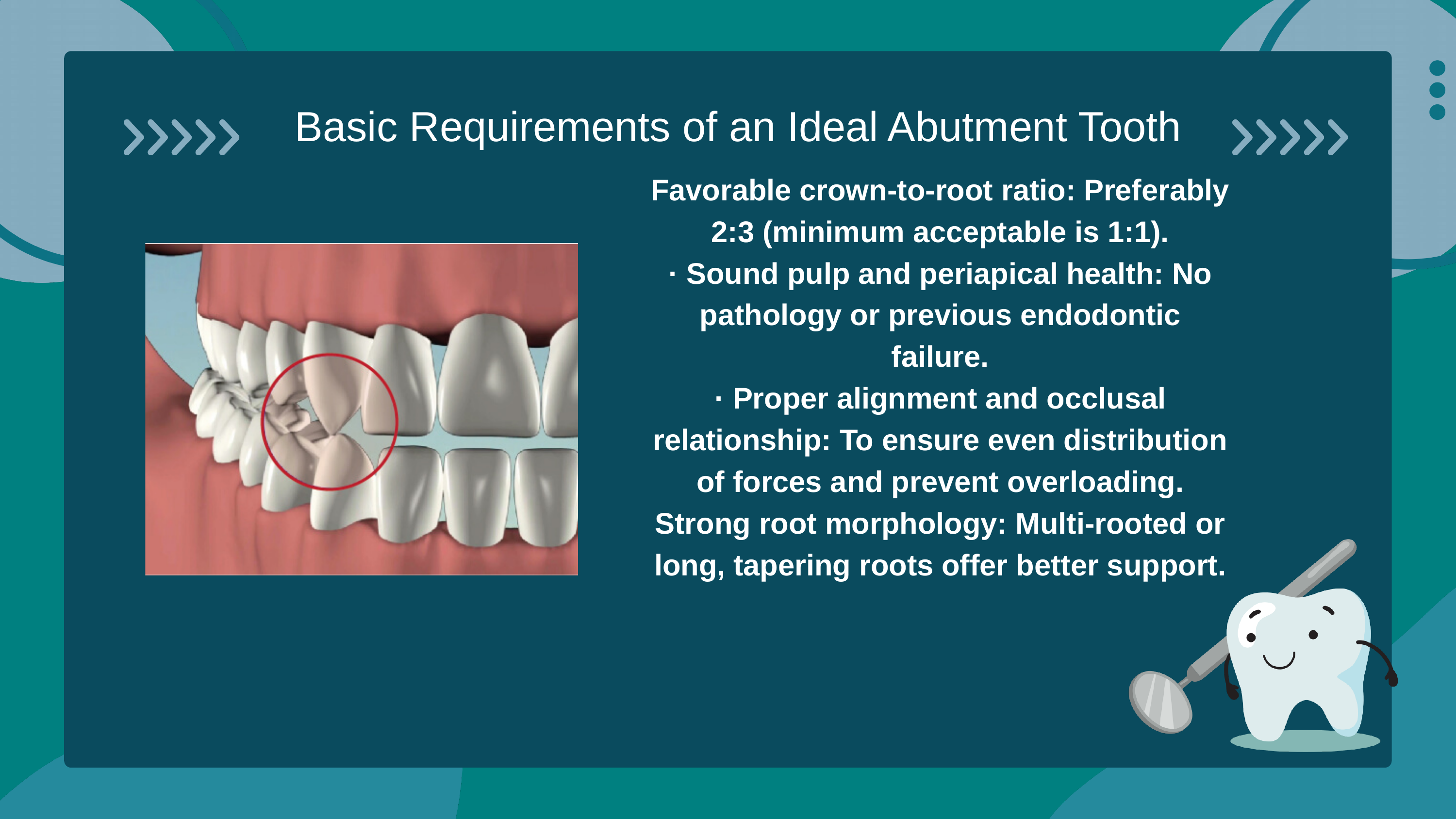

Basic Requirements of an Ideal Abutment Tooth

Favorable crown-to-root ratio: Preferably 2:3 (minimum acceptable is 1:1).
· Sound pulp and periapical health: No pathology or previous endodontic failure.
· Proper alignment and occlusal relationship: To ensure even distribution of forces and prevent overloading.
Strong root morphology: Multi-rooted or long, tapering roots offer better support.